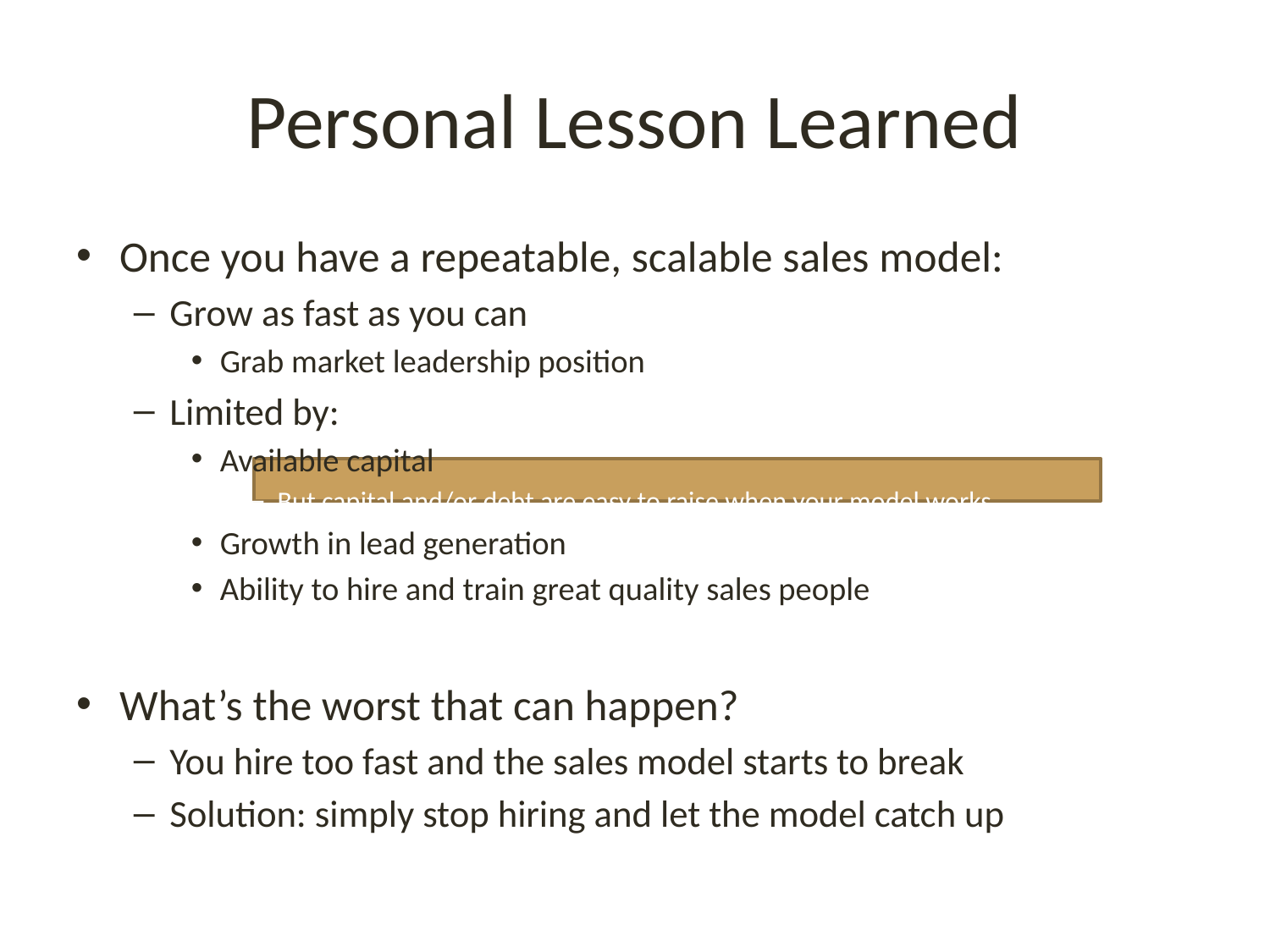

# Personal Lesson Learned
Once you have a repeatable, scalable sales model:
Grow as fast as you can
Grab market leadership position
Limited by:
Available capital
But capital and/or debt are easy to raise when your model works
Growth in lead generation
Ability to hire and train great quality sales people

What’s the worst that can happen?
You hire too fast and the sales model starts to break
Solution: simply stop hiring and let the model catch up